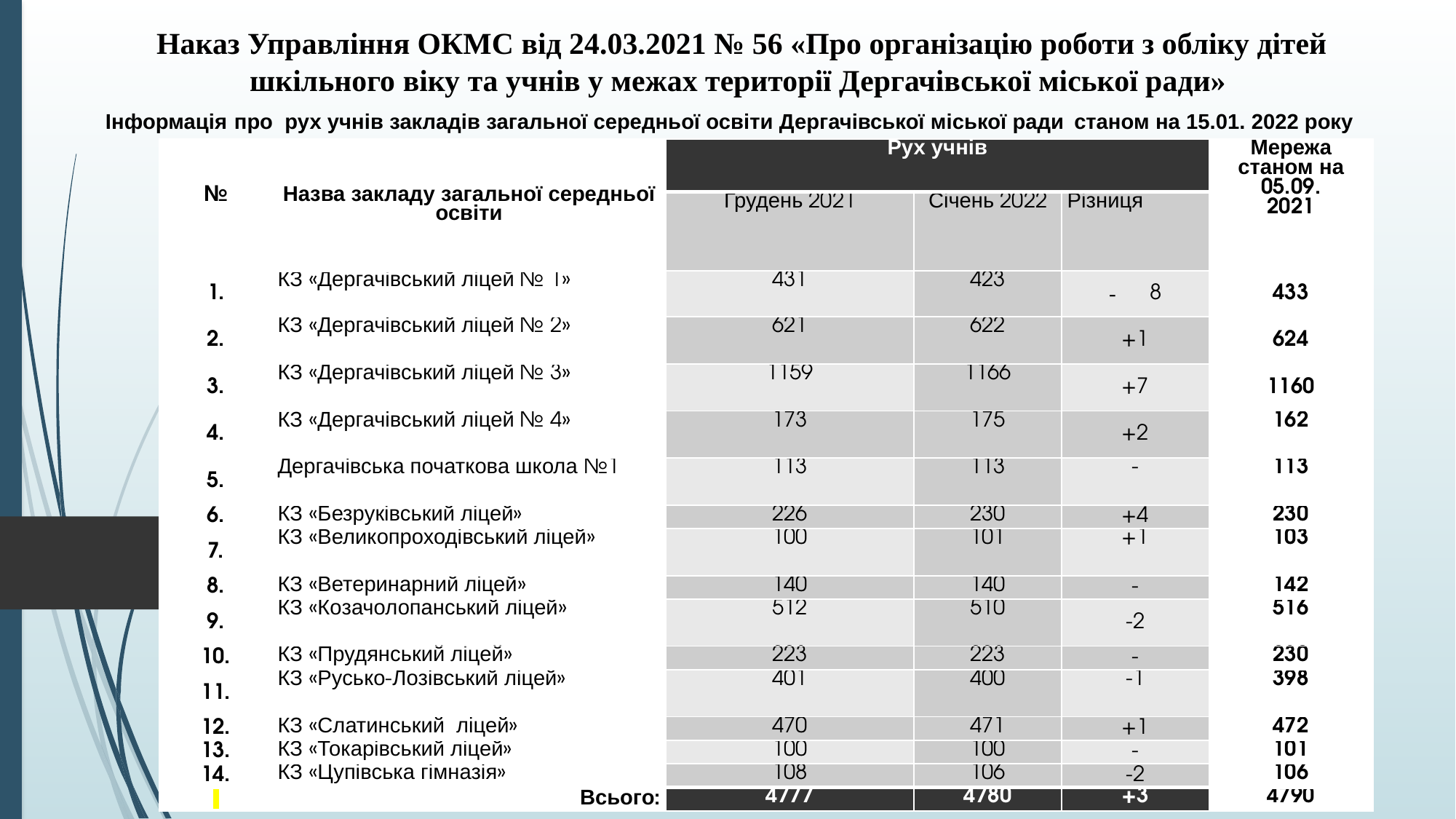

# Наказ Управління ОКМС від 24.03.2021 № 56 «Про організацію роботи з обліку дітей шкільного віку та учнів у межах території Дергачівської міської ради»
Інформація  про  рух учнів закладів загальної середньої освіти Дергачівської міської ради  станом на 15.01. 2022 року
| № | Назва закладу загальної середньої освіти | Рух учнів |  |  | Мережа станом на 05.09. 2021 |
| --- | --- | --- | --- | --- | --- |
|  |  | Грудень 2021 | Січень 2022 | Різниця |  |
| 1. | КЗ «Дергачівський ліцей № 1» | 431 | 423 | 8 | 433 |
| 2. | КЗ «Дергачівський ліцей № 2» | 621 | 622 | +1 | 624 |
| 3. | КЗ «Дергачівський ліцей № 3» | 1159 | 1166 | +7 | 1160 |
| 4. | КЗ «Дергачівський ліцей № 4» | 173 | 175 | +2 | 162 |
| 5. | Дергачівська початкова школа №1 | 113 | 113 | - | 113 |
| 6. | КЗ «Безруківський ліцей» | 226 | 230 | +4 | 230 |
| 7. | КЗ «Великопроходівський ліцей» | 100 | 101 | +1 | 103 |
| 8. | КЗ «Ветеринарний ліцей» | 140 | 140 | - | 142 |
| 9. | КЗ «Козачолопанський ліцей» | 512 | 510 | -2 | 516 |
| 10. | КЗ «Прудянський ліцей» | 223 | 223 | - | 230 |
| 11. | КЗ «Русько-Лозівський ліцей» | 401 | 400 | -1 | 398 |
| 12. | КЗ «Слатинський ліцей» | 470 | 471 | +1 | 472 |
| 13. | КЗ «Токарівський ліцей» | 100 | 100 | - | 101 |
| 14. | КЗ «Цупівська гімназія» | 108 | 106 | -2 | 106 |
|  | Всього: | 4777 | 4780 | +3 | 4790 |